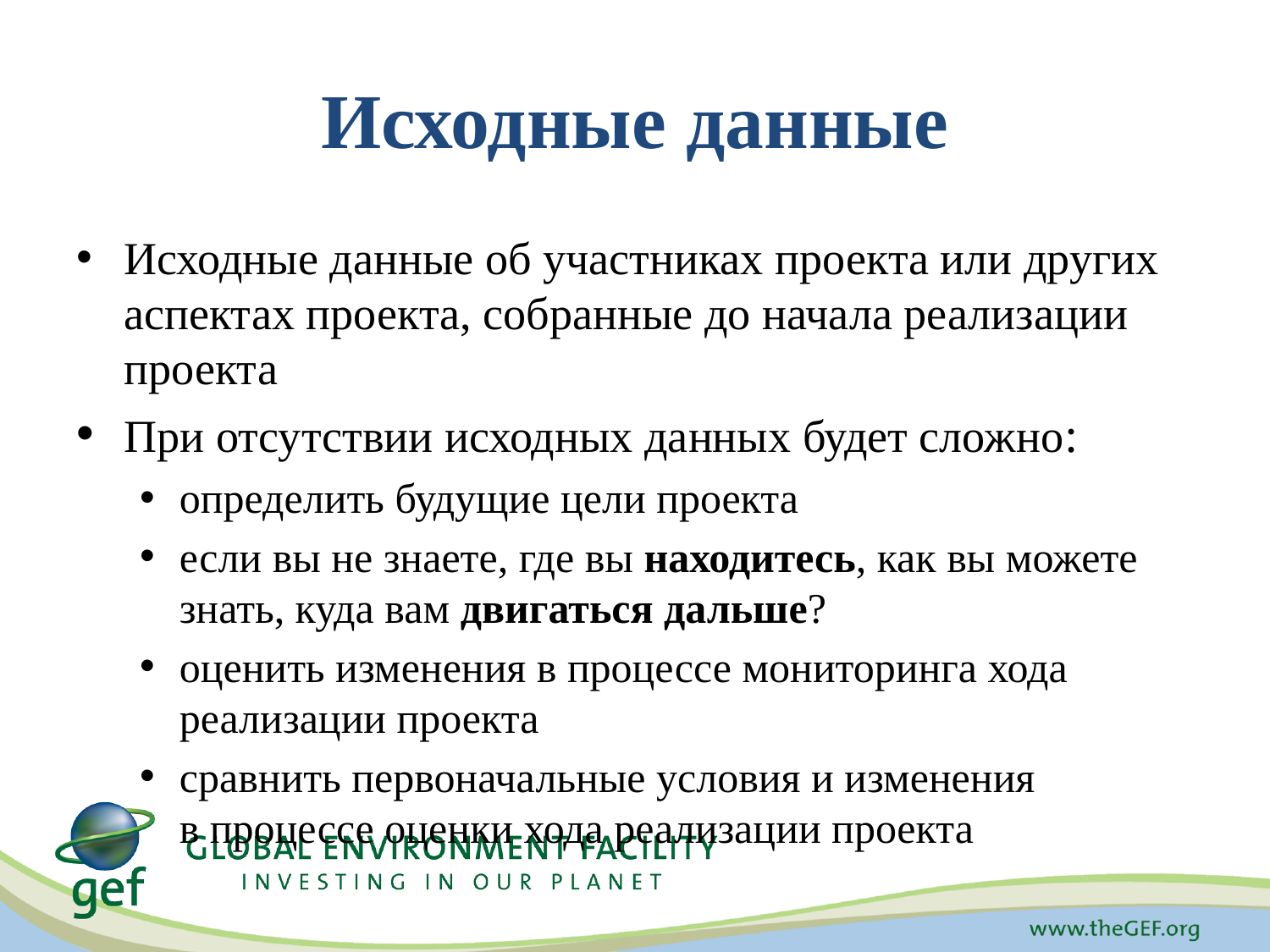

# Исходные данные
Исходные данные об участниках проекта или других аспектах проекта, собранные до начала реализации проекта
При отсутствии исходных данных будет сложно:
определить будущие цели проекта
если вы не знаете, где вы находитесь, как вы можете знать, куда вам двигаться дальше?
оценить изменения в процессе мониторинга хода реализации проекта
сравнить первоначальные условия и изменения
в процессе оценки хода реализации проекта